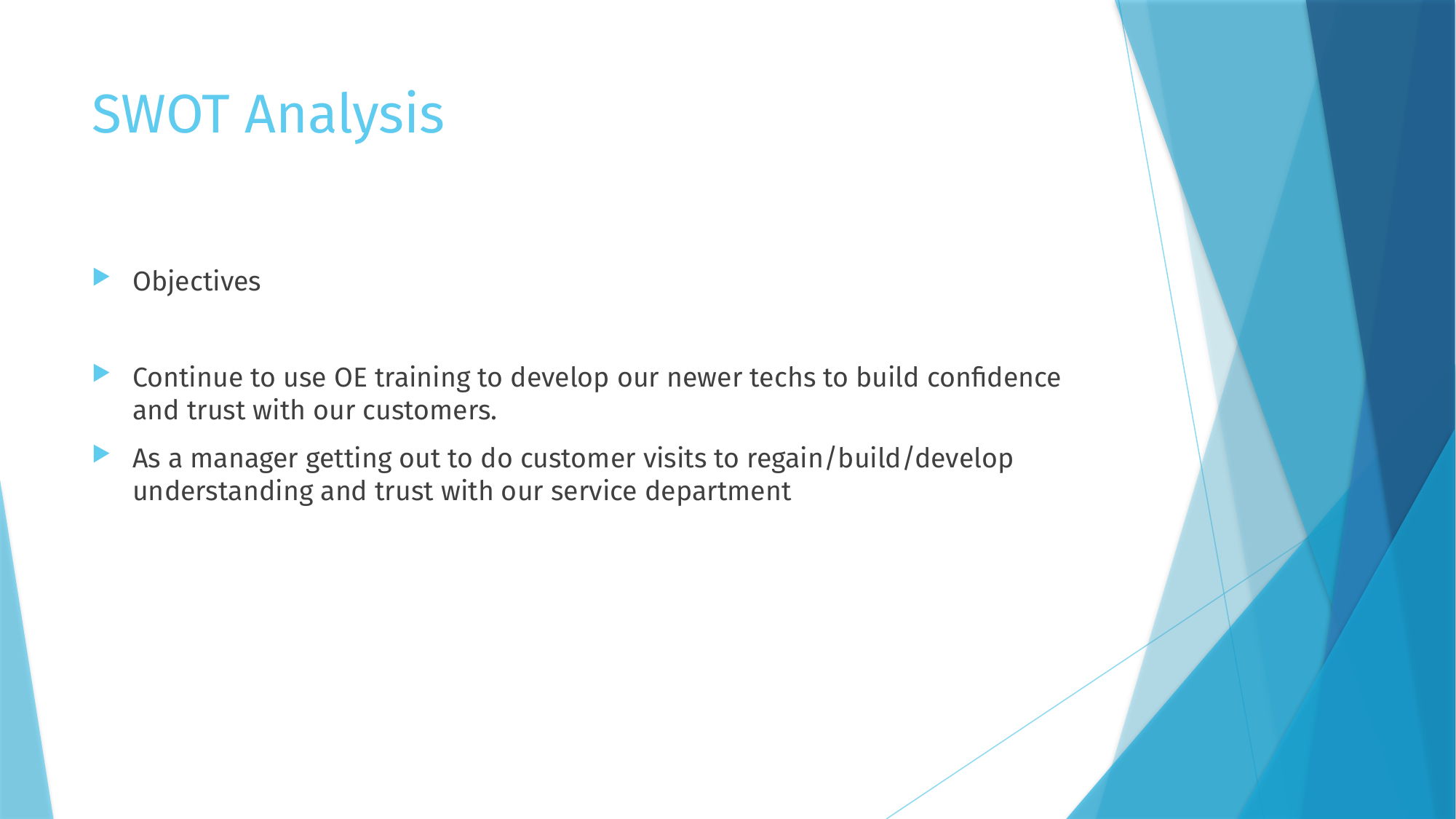

# SWOT Analysis
Objectives

Continue to use OE training to develop our newer techs to build confidence and trust with our customers.
As a manager getting out to do customer visits to regain/build/develop understanding and trust with our service department